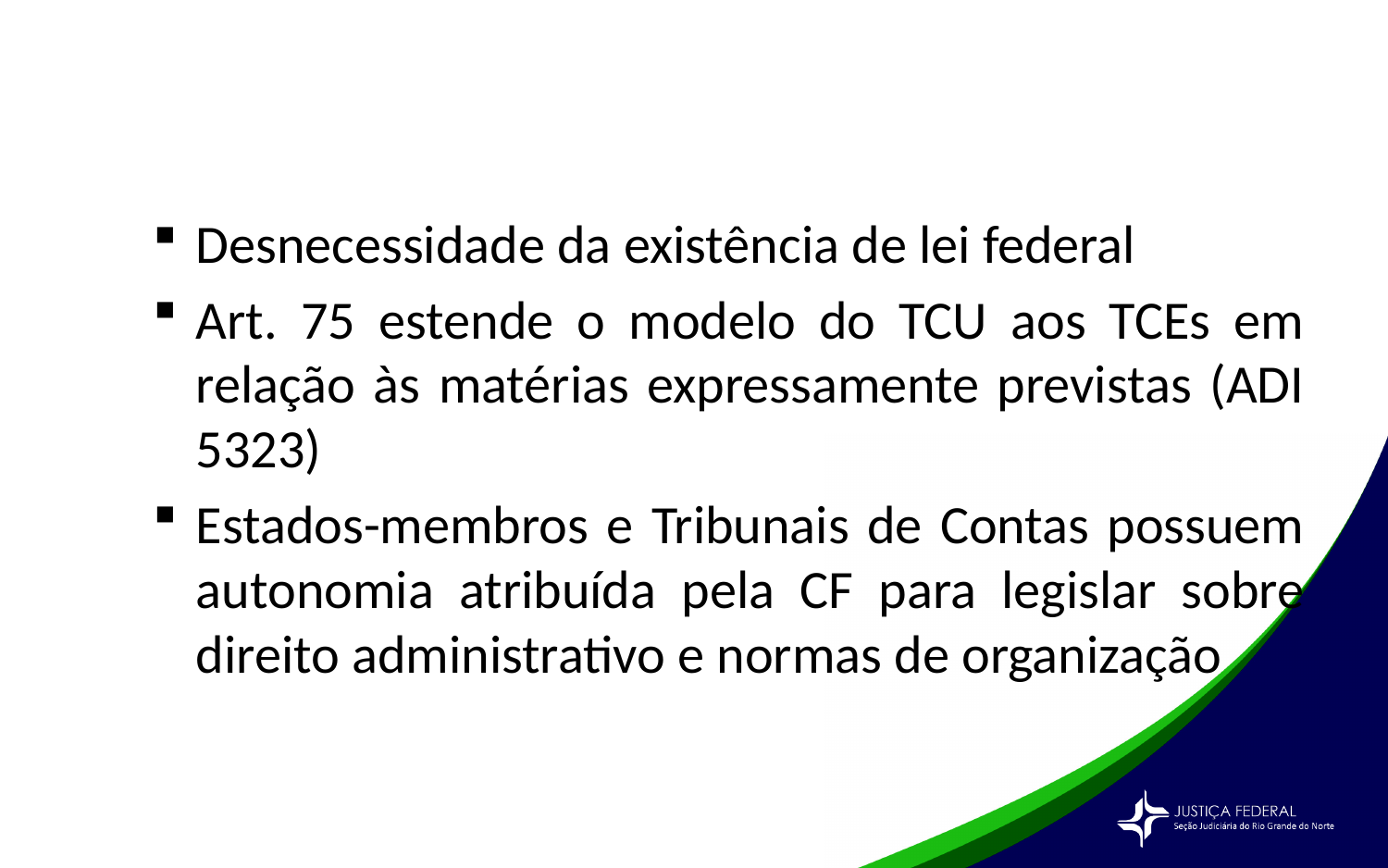

#
Desnecessidade da existência de lei federal
Art. 75 estende o modelo do TCU aos TCEs em relação às matérias expressamente previstas (ADI 5323)
Estados-membros e Tribunais de Contas possuem autonomia atribuída pela CF para legislar sobre direito administrativo e normas de organização